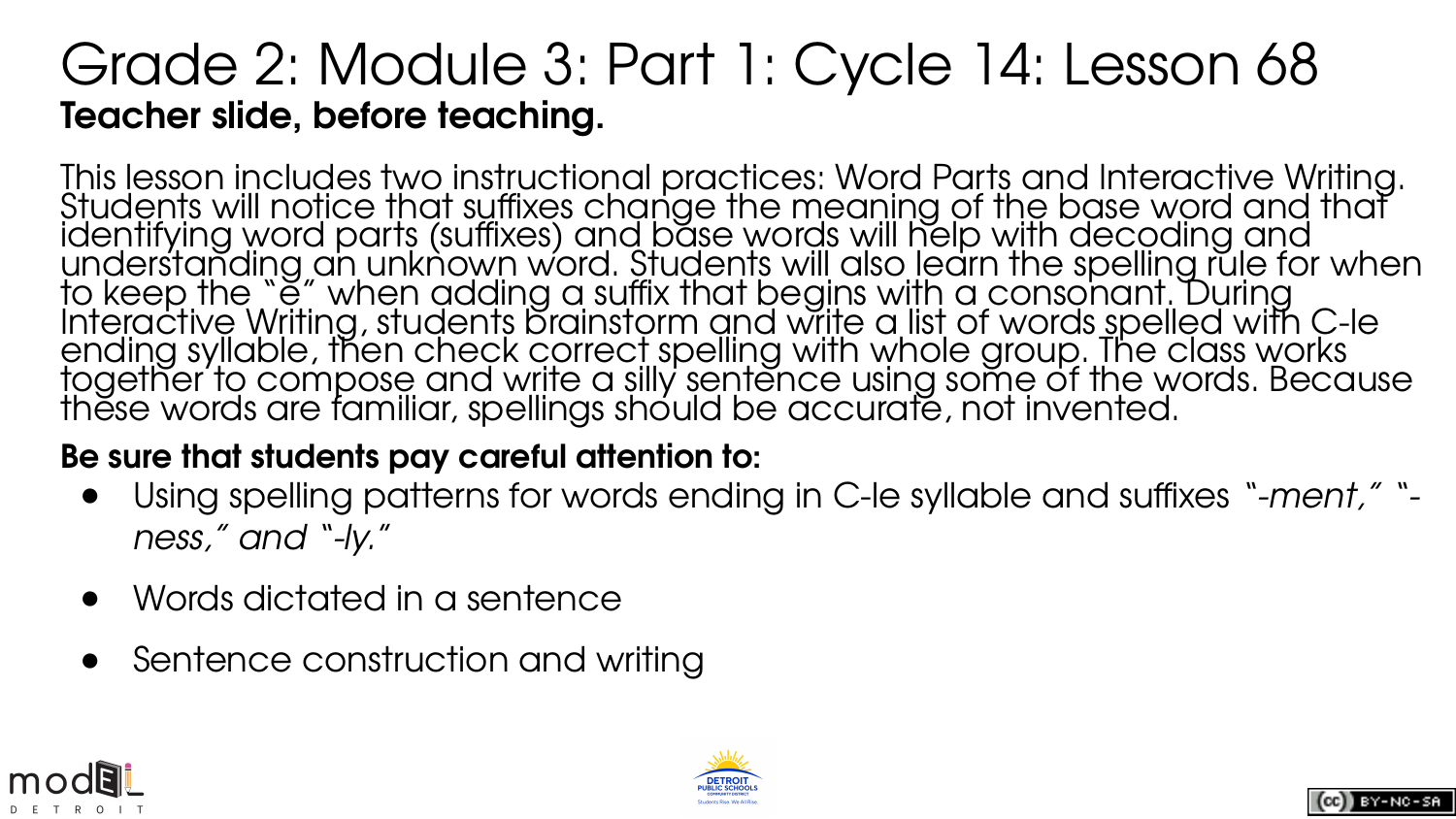

# Grade 2: Module 3: Part 1: Cycle 14: Lesson 68
Teacher slide, before teaching.
This lesson includes two instructional practices: Word Parts and Interactive Writing. Students will notice that suffixes change the meaning of the base word and that identifying word parts (suffixes) and base words will help with decoding and understanding an unknown word. Students will also learn the spelling rule for when to keep the “e” when adding a suffix that begins with a consonant. During Interactive Writing, students brainstorm and write a list of words spelled with C-le ending syllable, then check correct spelling with whole group. The class works together to compose and write a silly sentence using some of the words. Because these words are familiar, spellings should be accurate, not invented.
Be sure that students pay careful attention to:
Using spelling patterns for words ending in C-le syllable and suffixes “-ment,” “-ness,” and “-ly.”
Words dictated in a sentence
Sentence construction and writing